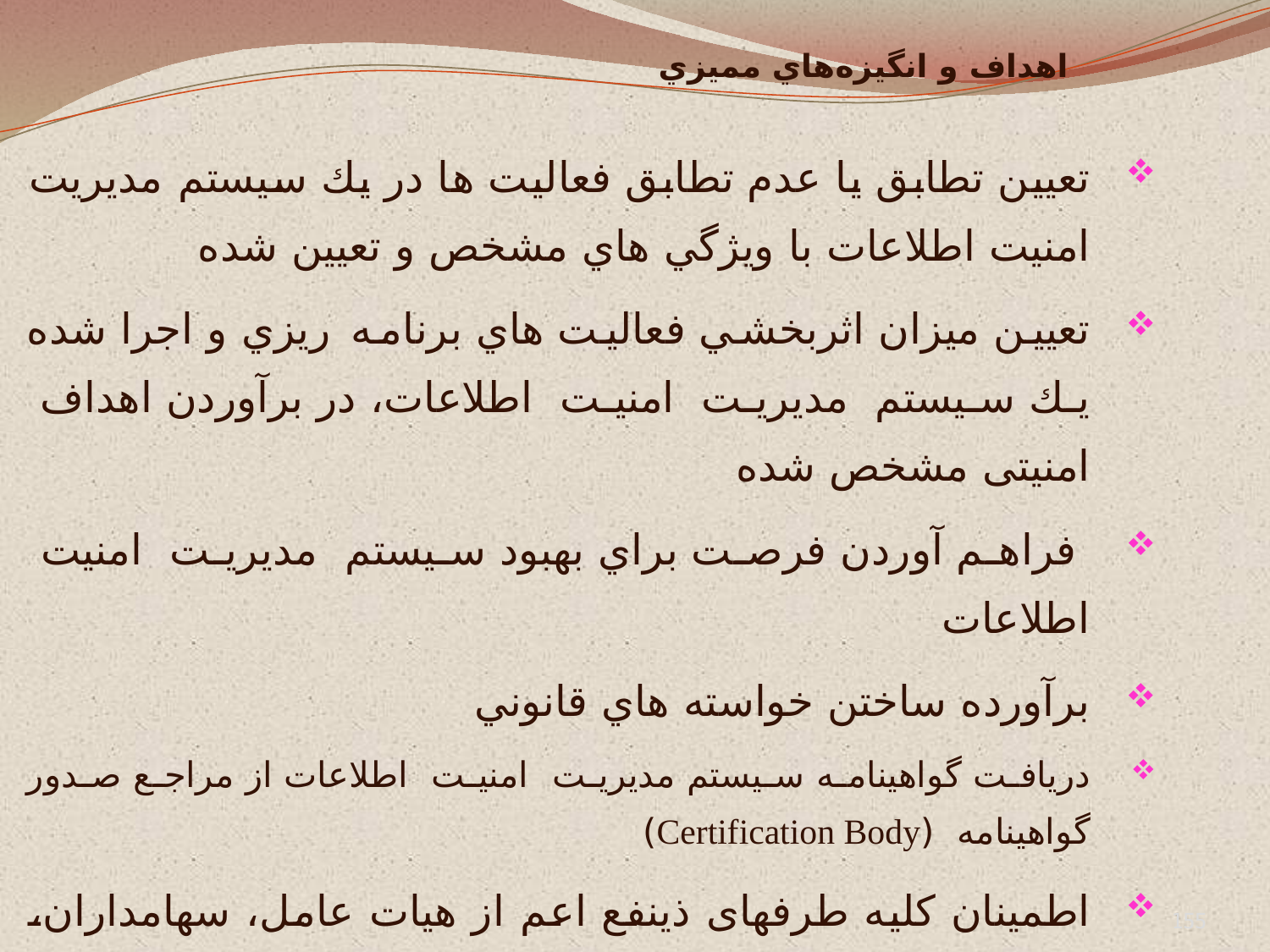

اهداف و انگيزه‌هاي مميزي
تعيين تطابق يا عدم تطابق فعاليت ها در يك سيستم مدیریت امنیت اطلاعات با ويژگي هاي مشخص و تعيين شده
تعيين ميزان اثربخشي فعاليت هاي برنامه ريزي و اجرا شده يك سيستم مدیریت امنیت اطلاعات، در برآوردن اهداف امنیتی مشخص شده
 فراهم آوردن فرصت براي بهبود سيستم مدیریت امنیت اطلاعات
برآورده ساختن خواسته هاي قانوني
دريافت گواهينامه سيستم مديريت امنیت اطلاعات از مراجع صدور گواهينامه  (Certification Body)
اطمینان کلیه طرفهای ذینفع اعم از هیات عامل، سهامداران، مشتریان، تامین کنندگان و ... از رعایت دائمی اصول محرمانگی، دردسترسی و یکپارچگی اطلاعات بشکلی منسجم و سیستماتیک
155